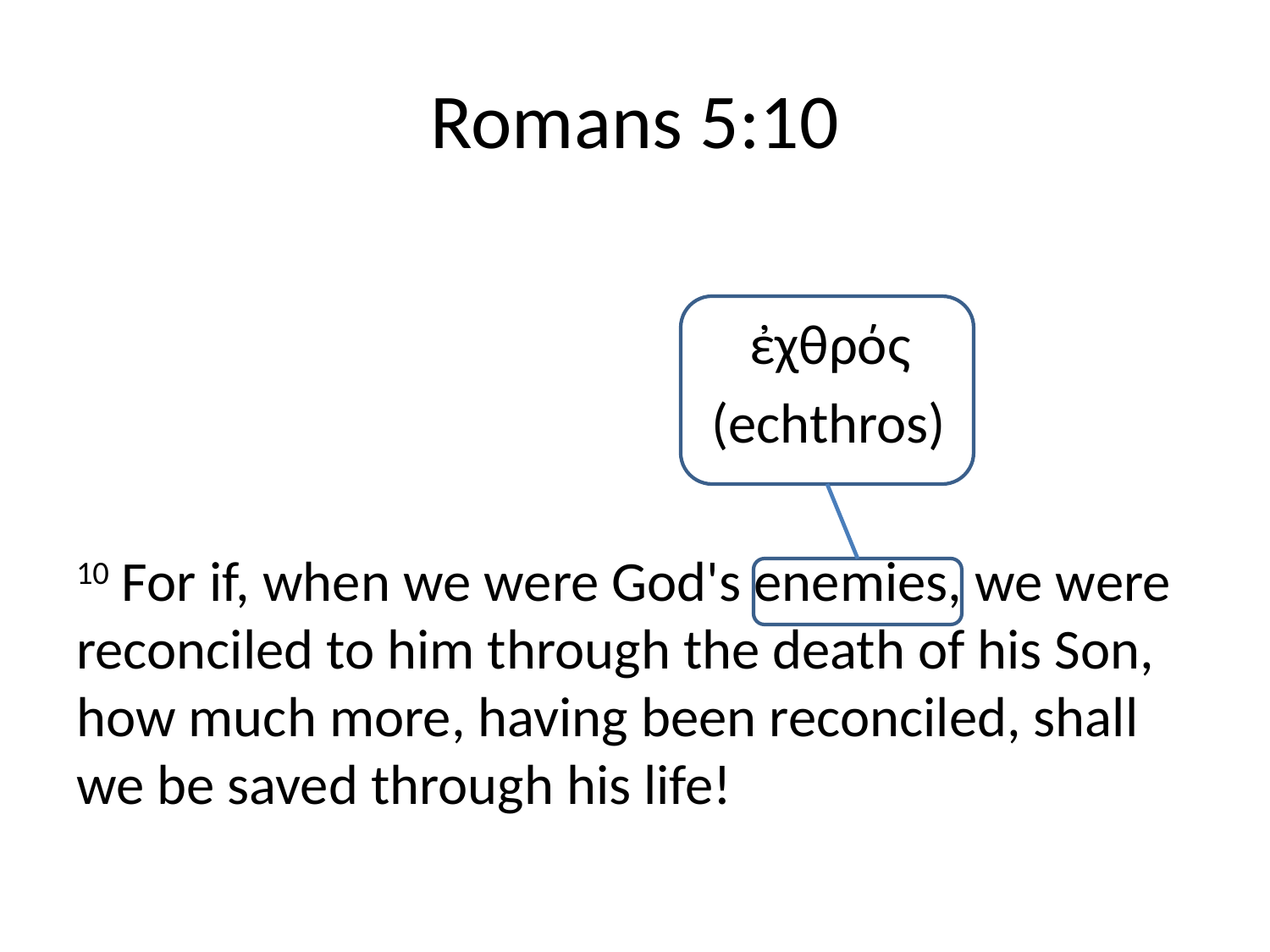

# Romans 5:10

					   ἐχθρός
					(echthros)

10 For if, when we were God's enemies, we were reconciled to him through the death of his Son, how much more, having been reconciled, shall we be saved through his life!